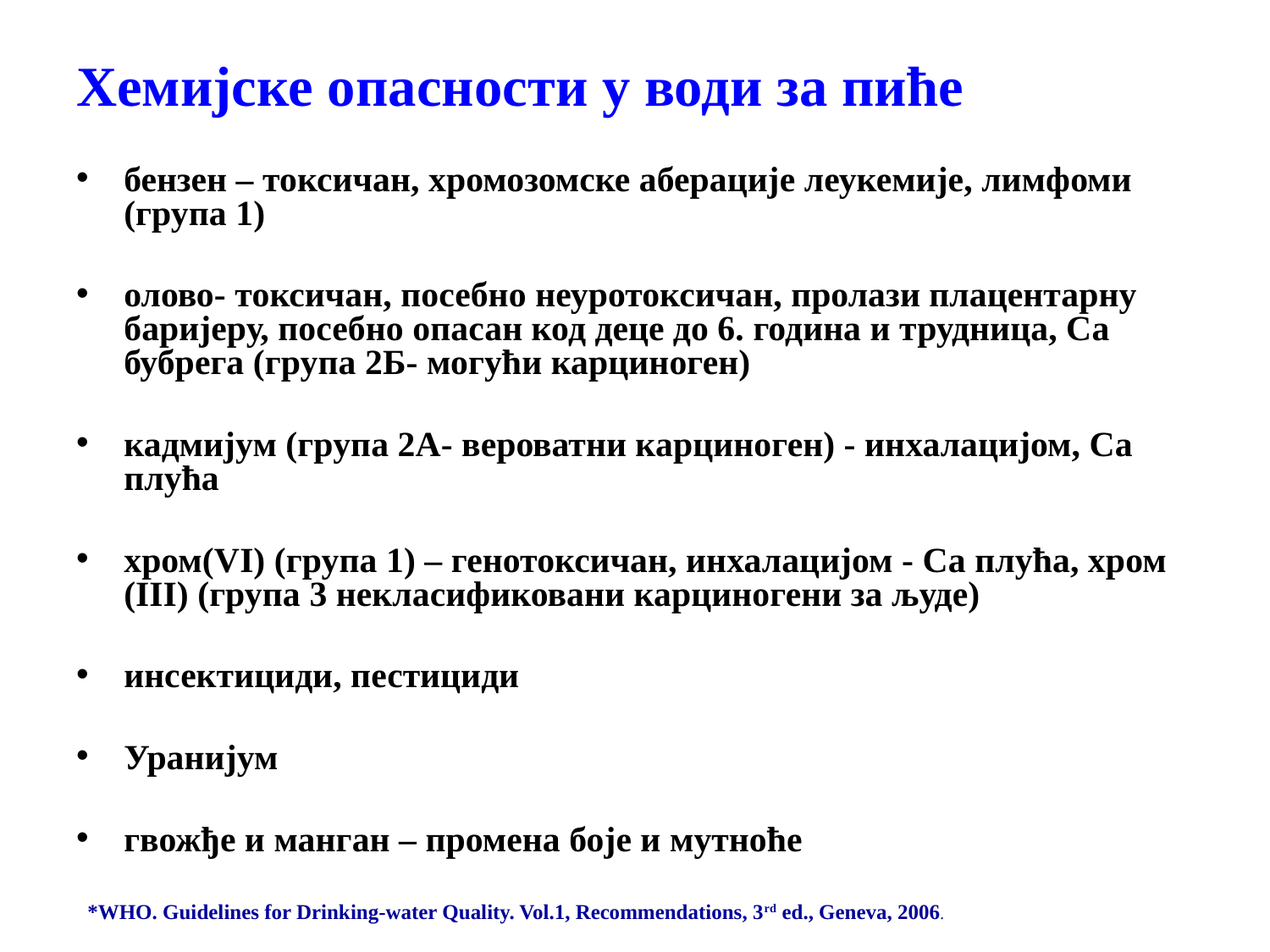

Хемијске опасности у води за пиће

бензен – токсичан, хромозомске аберације леукемије, лимфоми (група 1)

олово- токсичан, посебно неуротоксичан, пролази плацентарну баријеру, посебно опасан код деце до 6. година и трудница, Cа бубрега (група 2Б- могући карциноген)

кадмијум (група 2А- вероватни карциноген) - инхалацијом, Са плућа

хром(VI) (група 1) – генотоксичан, инхалацијом - Cа плућа, хром (III) (група 3 некласификовани карциногени за људе)

инсектициди, пестициди

Уранијум

гвожђе и манган – промена боје и мутноће

*WHO. Guidelines for Drinking-water Quality. Vol.1, Recommendations, 3rd ed., Geneva, 2006.